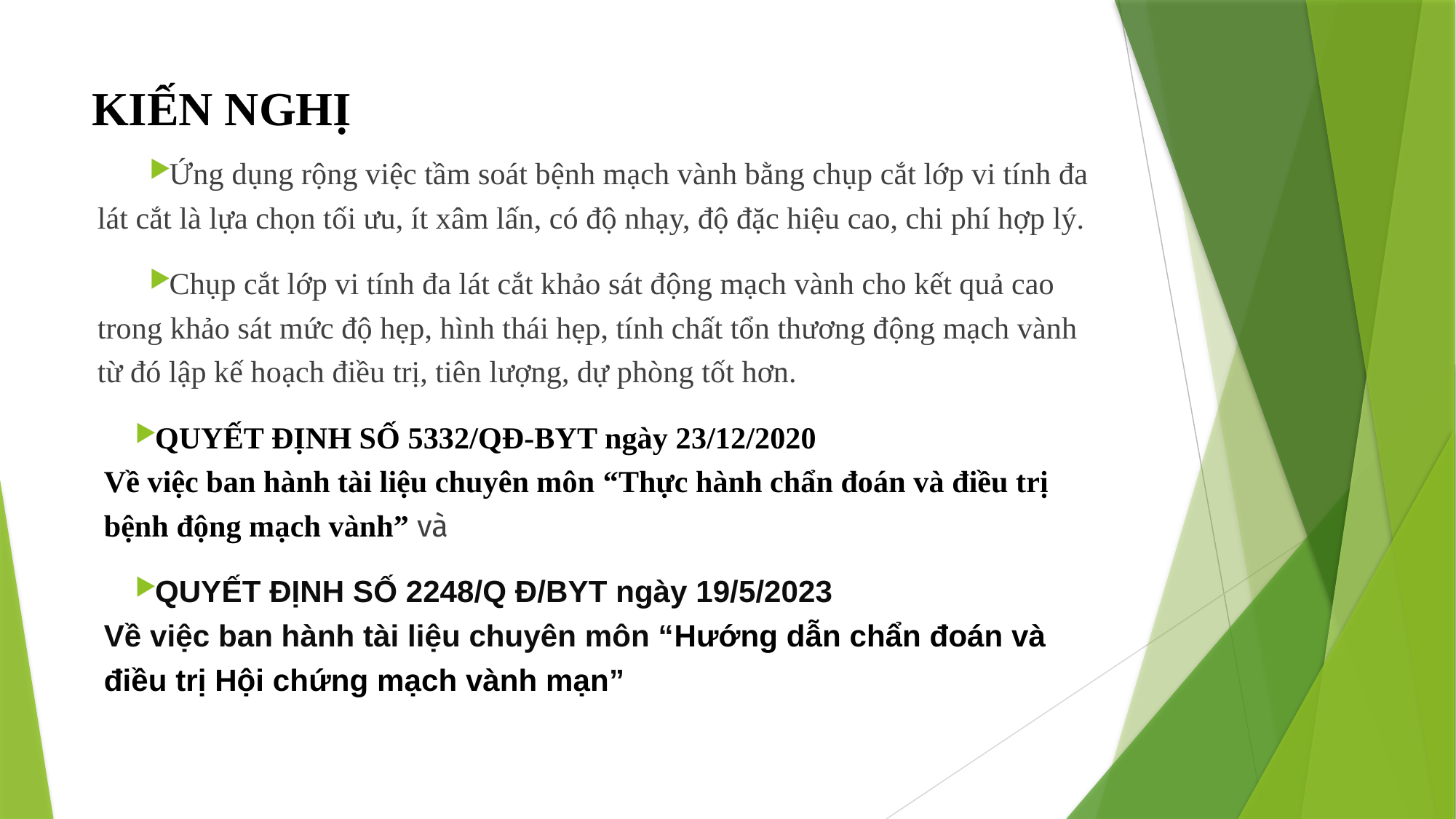

# KIẾN NGHỊ
Ứng dụng rộng việc tầm soát bệnh mạch vành bằng chụp cắt lớp vi tính đa lát cắt là lựa chọn tối ưu, ít xâm lấn, có độ nhạy, độ đặc hiệu cao, chi phí hợp lý.
Chụp cắt lớp vi tính đa lát cắt khảo sát động mạch vành cho kết quả cao trong khảo sát mức độ hẹp, hình thái hẹp, tính chất tổn thương động mạch vành từ đó lập kế hoạch điều trị, tiên lượng, dự phòng tốt hơn.
QUYẾT ĐỊNH SỐ 5332/QĐ-BYT ngày 23/12/2020
Về việc ban hành tài liệu chuyên môn “Thực hành chẩn đoán và điều trị bệnh động mạch vành” và
QUYẾT ĐỊNH SỐ 2248/Q Đ/BYT ngày 19/5/2023
Về việc ban hành tài liệu chuyên môn “Hướng dẫn chẩn đoán và điều trị Hội chứng mạch vành mạn”